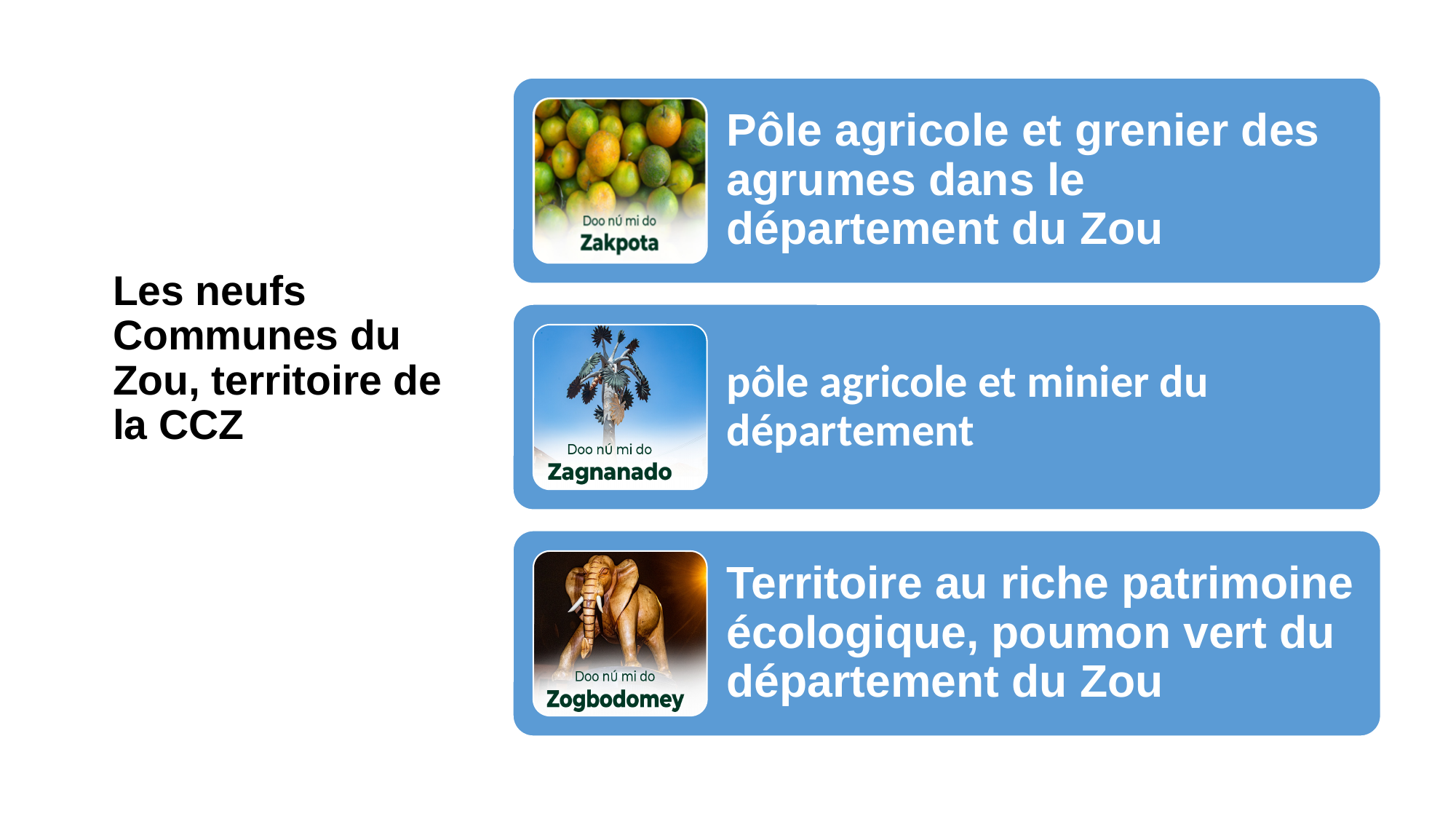

Pôle agricole et grenier des agrumes dans le département du Zou
pôle agricole et minier du département
Territoire au riche patrimoine écologique, poumon vert du département du Zou
# Les neufs Communes du Zou, territoire de la CCZ